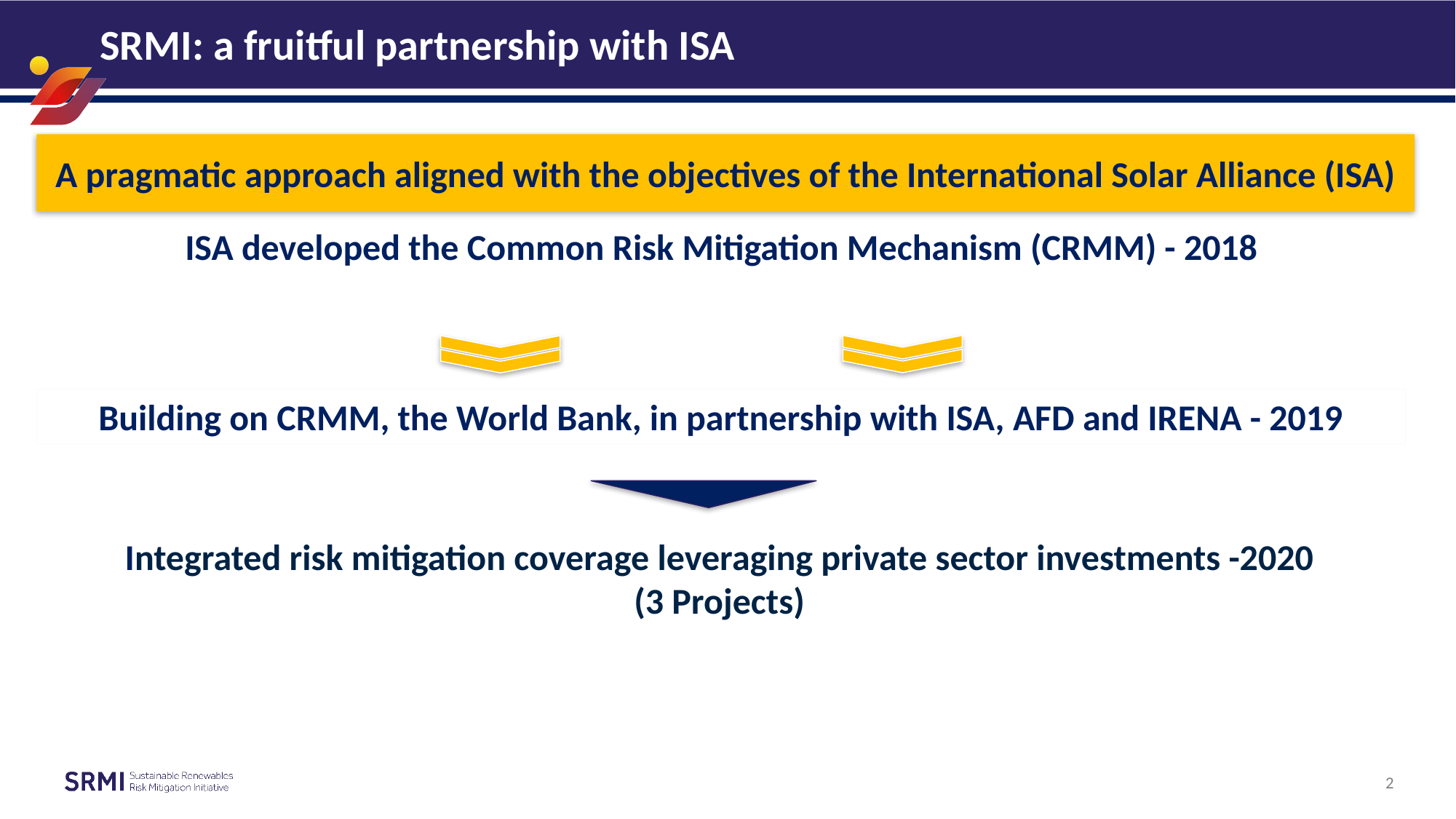

# SRMI: a fruitful partnership with ISA
A pragmatic approach aligned with the objectives of the International Solar Alliance (ISA)
ISA developed the Common Risk Mitigation Mechanism (CRMM) - 2018

Building on CRMM, the World Bank, in partnership with ISA, AFD and IRENA - 2019

Integrated risk mitigation coverage leveraging private sector investments -2020
(3 Projects)
2